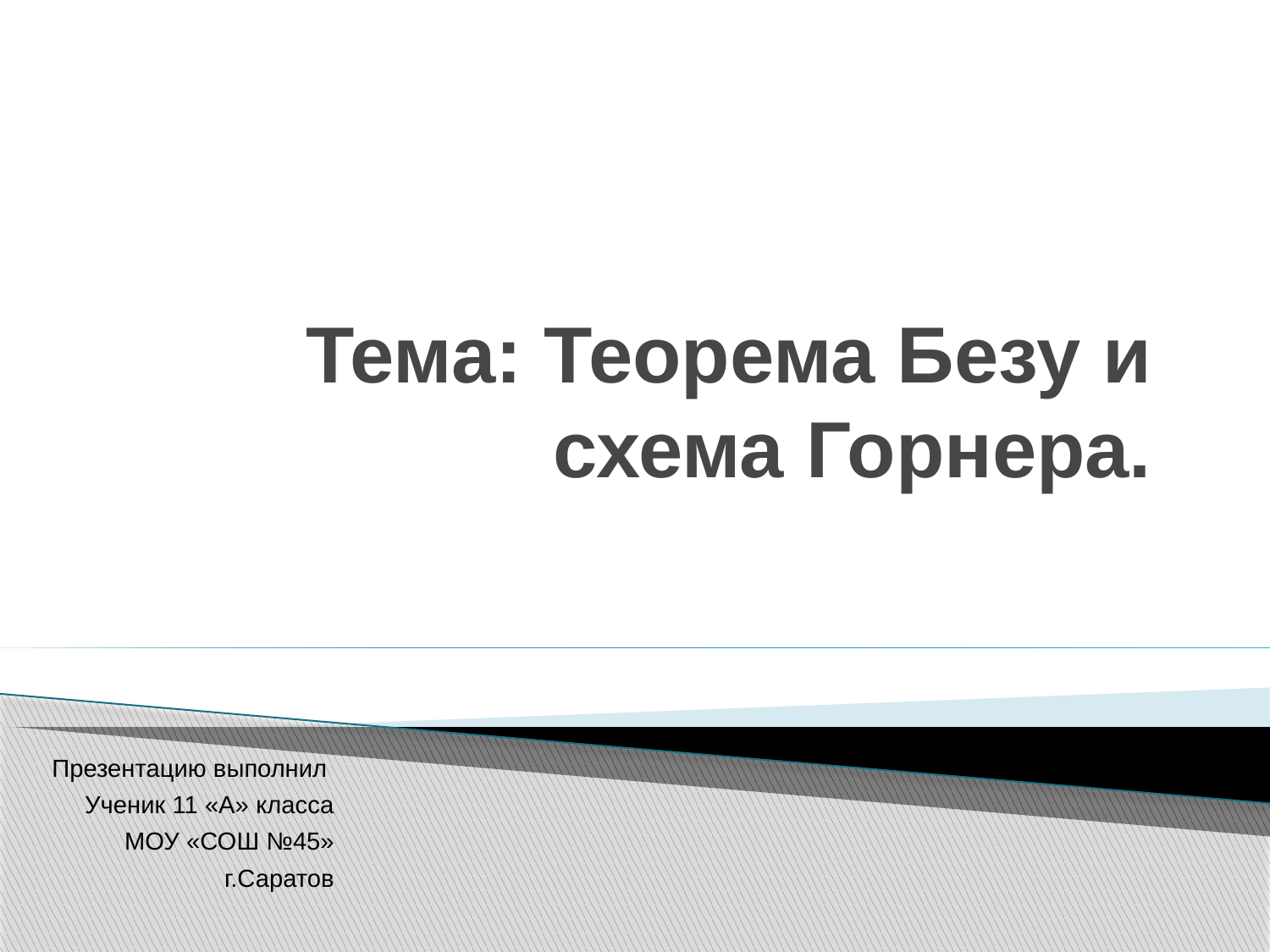

# Тема: Теорема Безу и схема Горнера.
Презентацию выполнил
Ученик 11 «А» класса
МОУ «СОШ №45»
г.Саратов